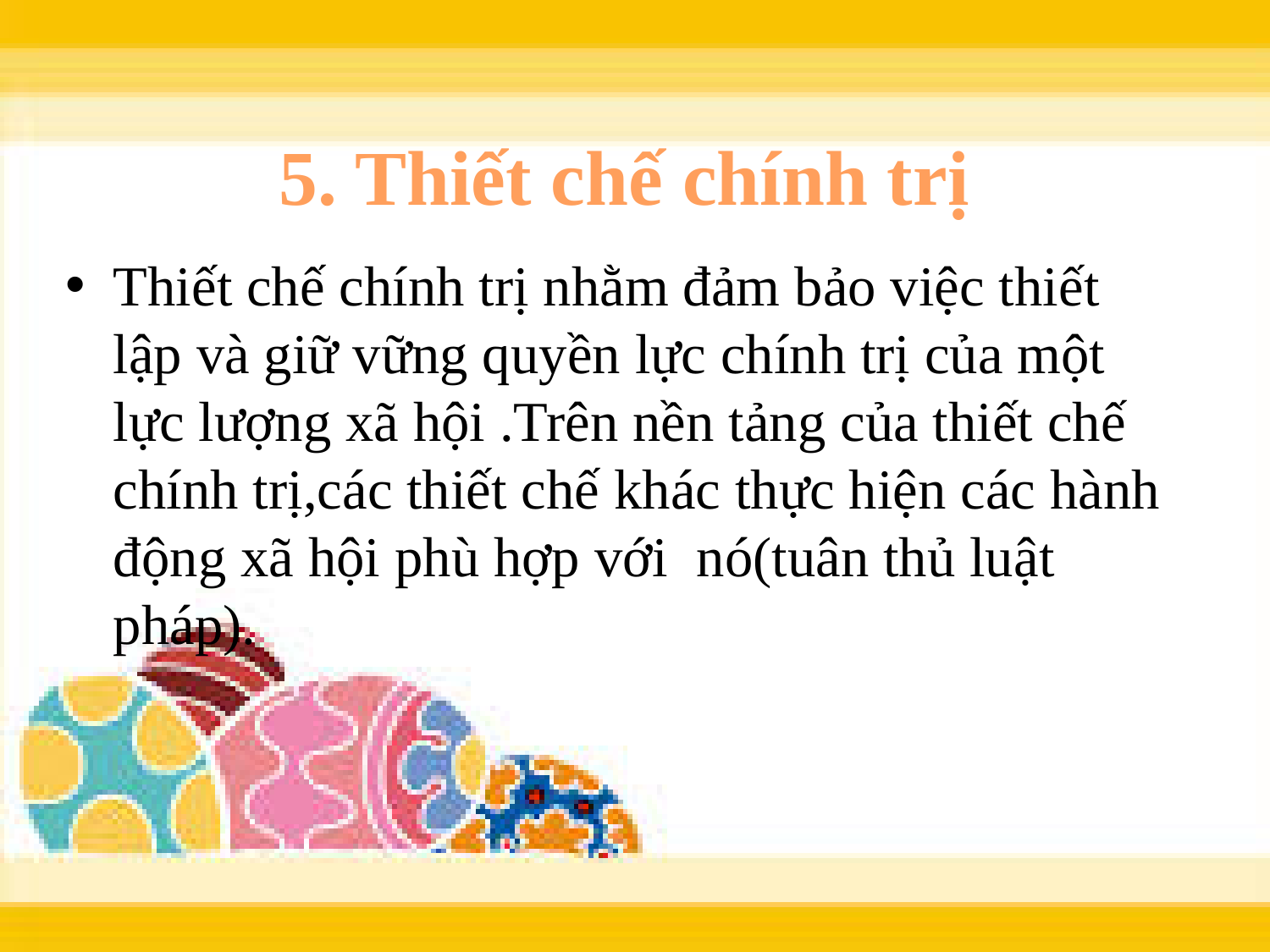

# 5. Thiết chế chính trị
Thiết chế chính trị nhằm đảm bảo việc thiết lập và giữ vững quyền lực chính trị của một lực lượng xã hội .Trên nền tảng của thiết chế chính trị,các thiết chế khác thực hiện các hành động xã hội phù hợp với  nó(tuân thủ luật pháp).